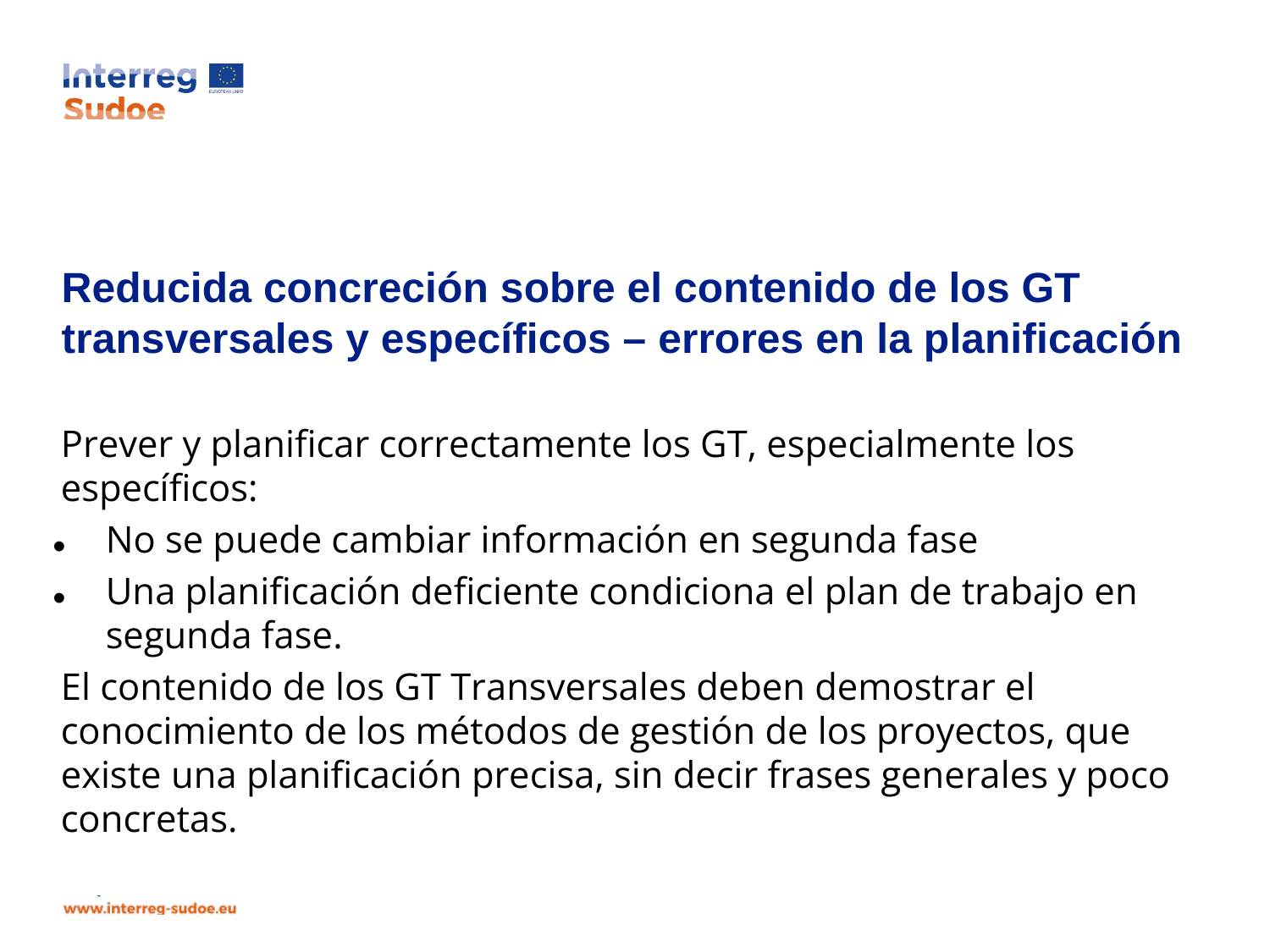

Prever y planificar correctamente los GT, especialmente los específicos:
No se puede cambiar información en segunda fase
Una planificación deficiente condiciona el plan de trabajo en segunda fase.
El contenido de los GT Transversales deben demostrar el conocimiento de los métodos de gestión de los proyectos, que existe una planificación precisa, sin decir frases generales y poco concretas.
# Reducida concreción sobre el contenido de los GT transversales y específicos – errores en la planificación